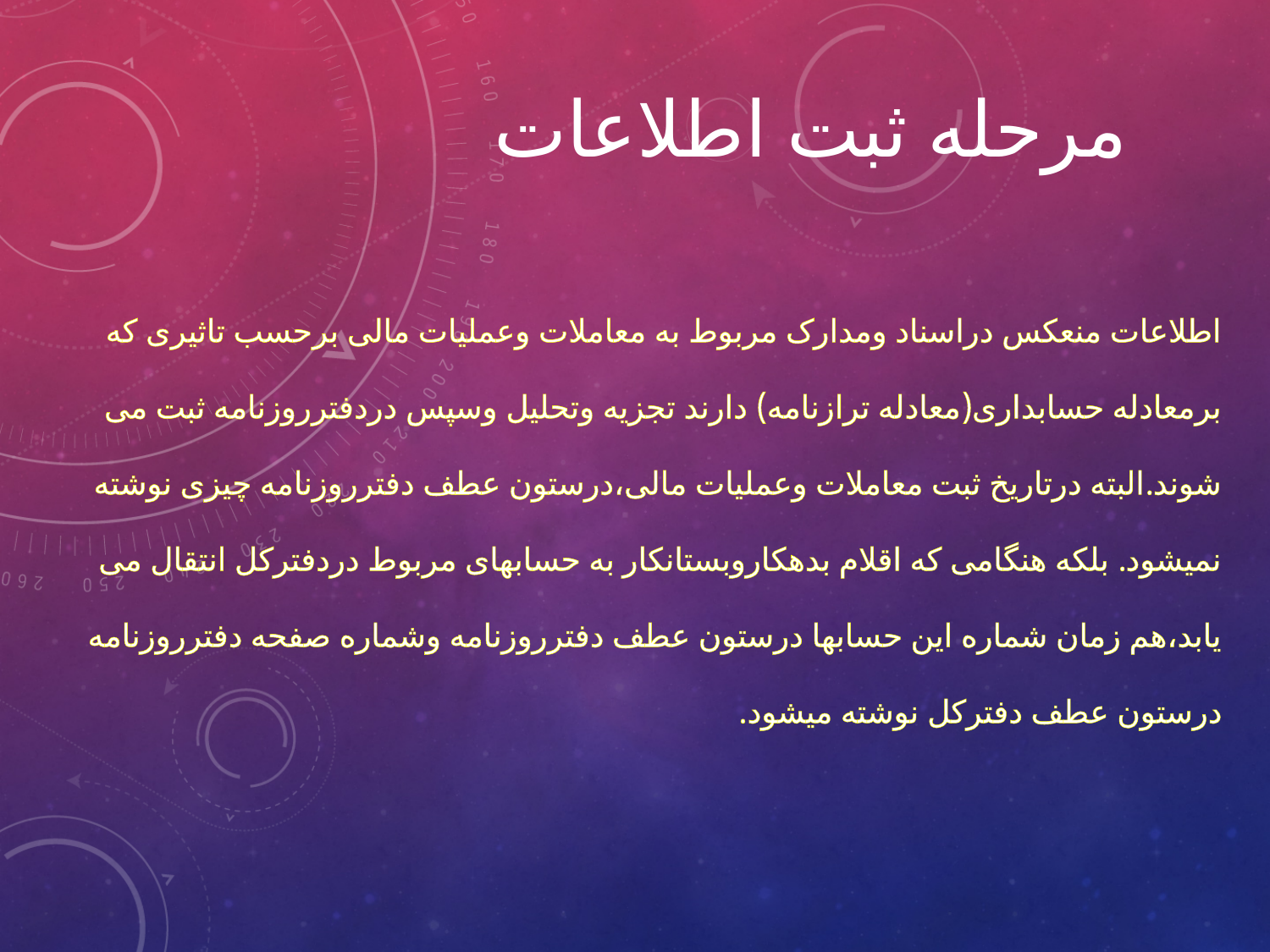

# مرحله ثبت اطلاعات
اطلاعات منعکس دراسناد ومدارک مربوط به معاملات وعملیات مالی برحسب تاثیری که برمعادله حسابداری(معادله ترازنامه) دارند تجزیه وتحلیل وسپس دردفترروزنامه ثبت می شوند.البته درتاریخ ثبت معاملات وعملیات مالی،درستون عطف دفترروزنامه چیزی نوشته نمیشود. بلکه هنگامی که اقلام بدهکاروبستانکار به حسابهای مربوط دردفترکل انتقال می یابد،هم زمان شماره این حسابها درستون عطف دفترروزنامه وشماره صفحه دفترروزنامه درستون عطف دفترکل نوشته میشود.